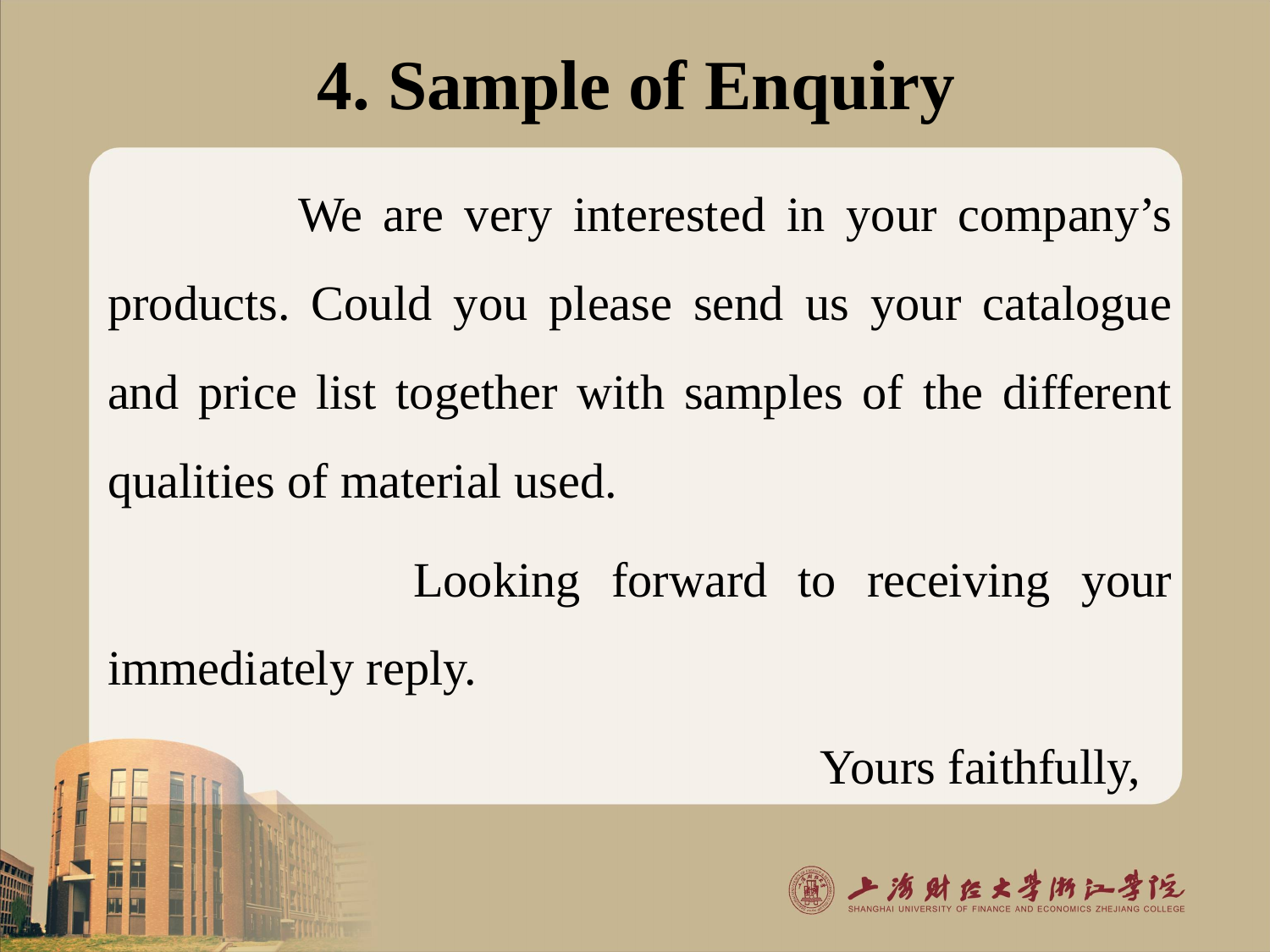

# 4. Sample of Enquiry
         We are very interested in your company’s products. Could you please send us your catalogue and price list together with samples of the different qualities of material used.
          Looking forward to receiving your immediately reply.
                                                          Yours faithfully,